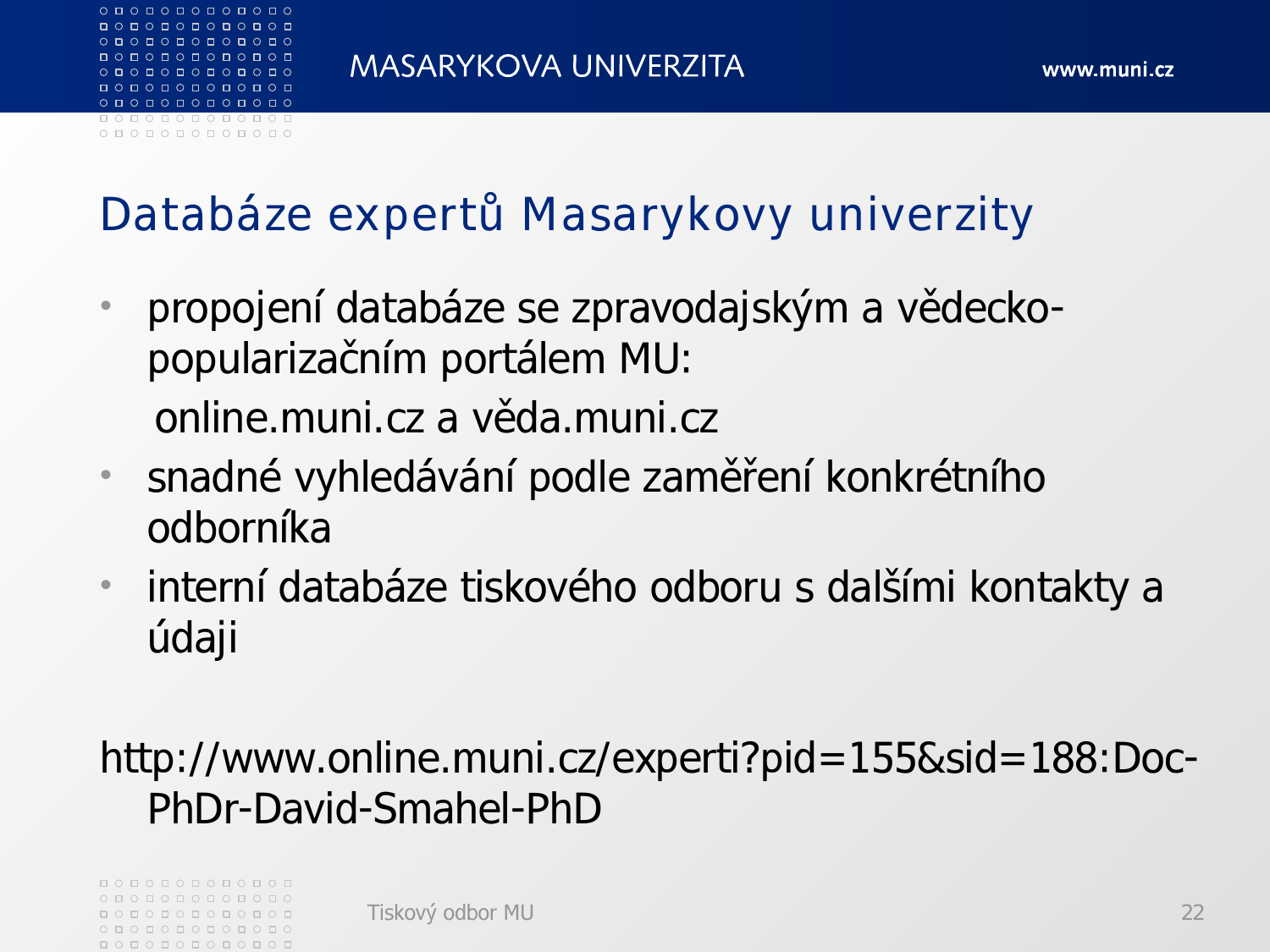

# Databáze expertů Masarykovy univerzity
propojení databáze se zpravodajským a vědecko-popularizačním portálem MU:
online.muni.cz a věda.muni.cz
snadné vyhledávání podle zaměření konkrétního odborníka
interní databáze tiskového odboru s dalšími kontakty a údaji

http://www.online.muni.cz/experti?pid=155&sid=188:Doc-PhDr-David-Smahel-PhD
Tiskový odbor MU
22